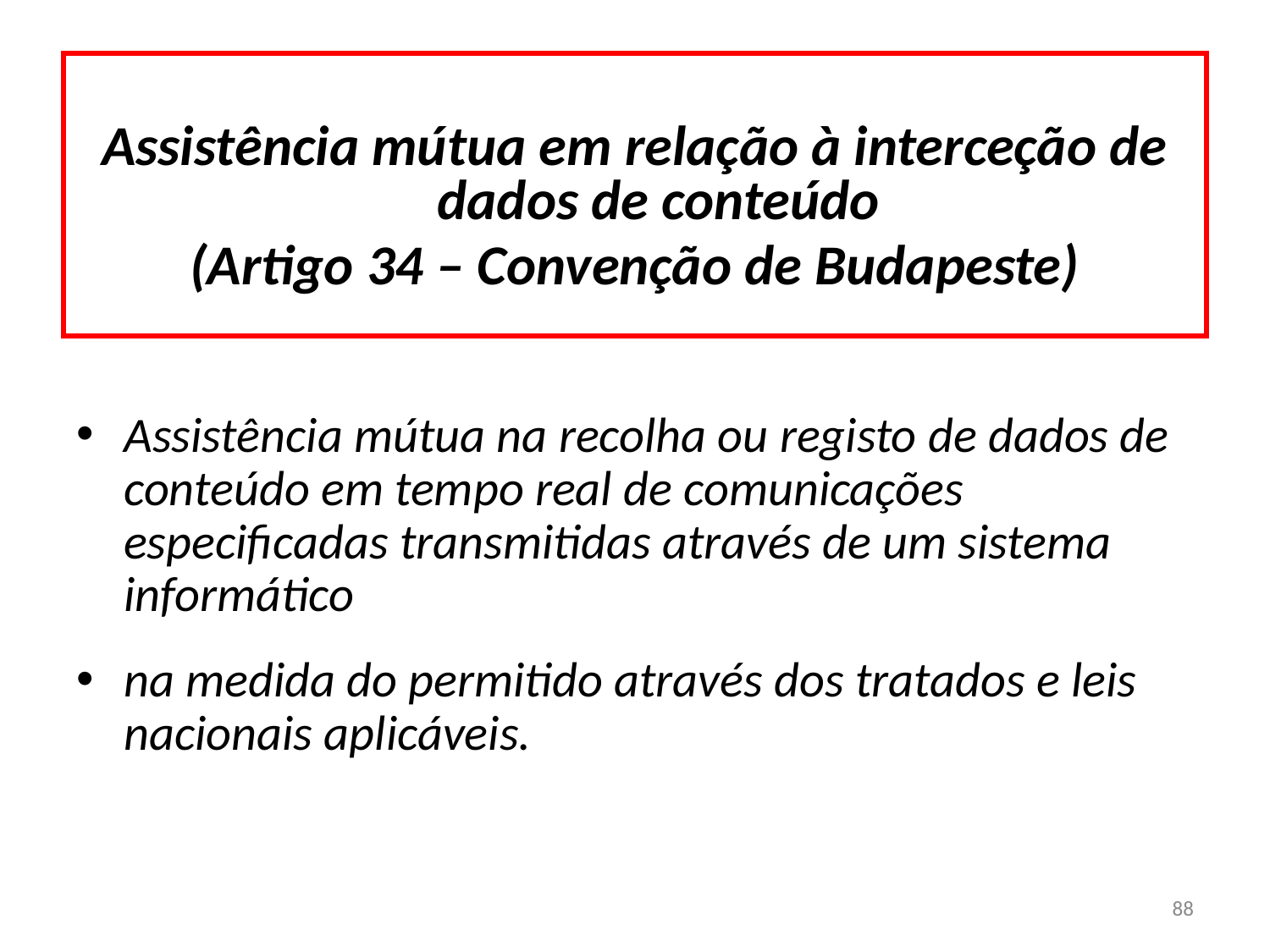

Assistência mútua em relação à interceção de dados de conteúdo
(Artigo 34 – Convenção de Budapeste)

Assistência mútua na recolha ou registo de dados de conteúdo em tempo real de comunicações especificadas transmitidas através de um sistema informático
na medida do permitido através dos tratados e leis nacionais aplicáveis.
88